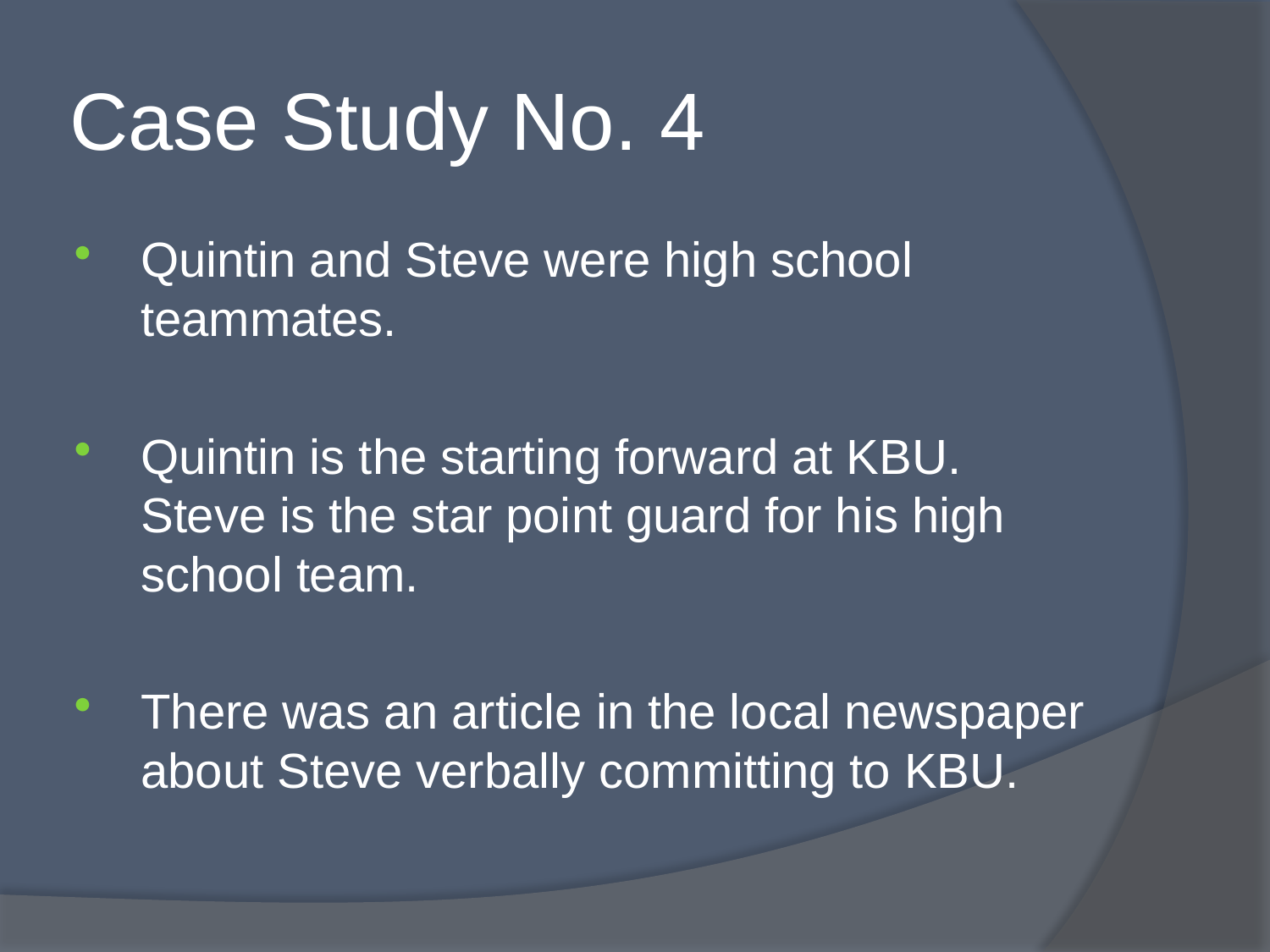

# Case Study No. 4
Quintin and Steve were high school teammates.

Quintin is the starting forward at KBU.  Steve is the star point guard for his high school team.

There was an article in the local newspaper about Steve verbally committing to KBU.